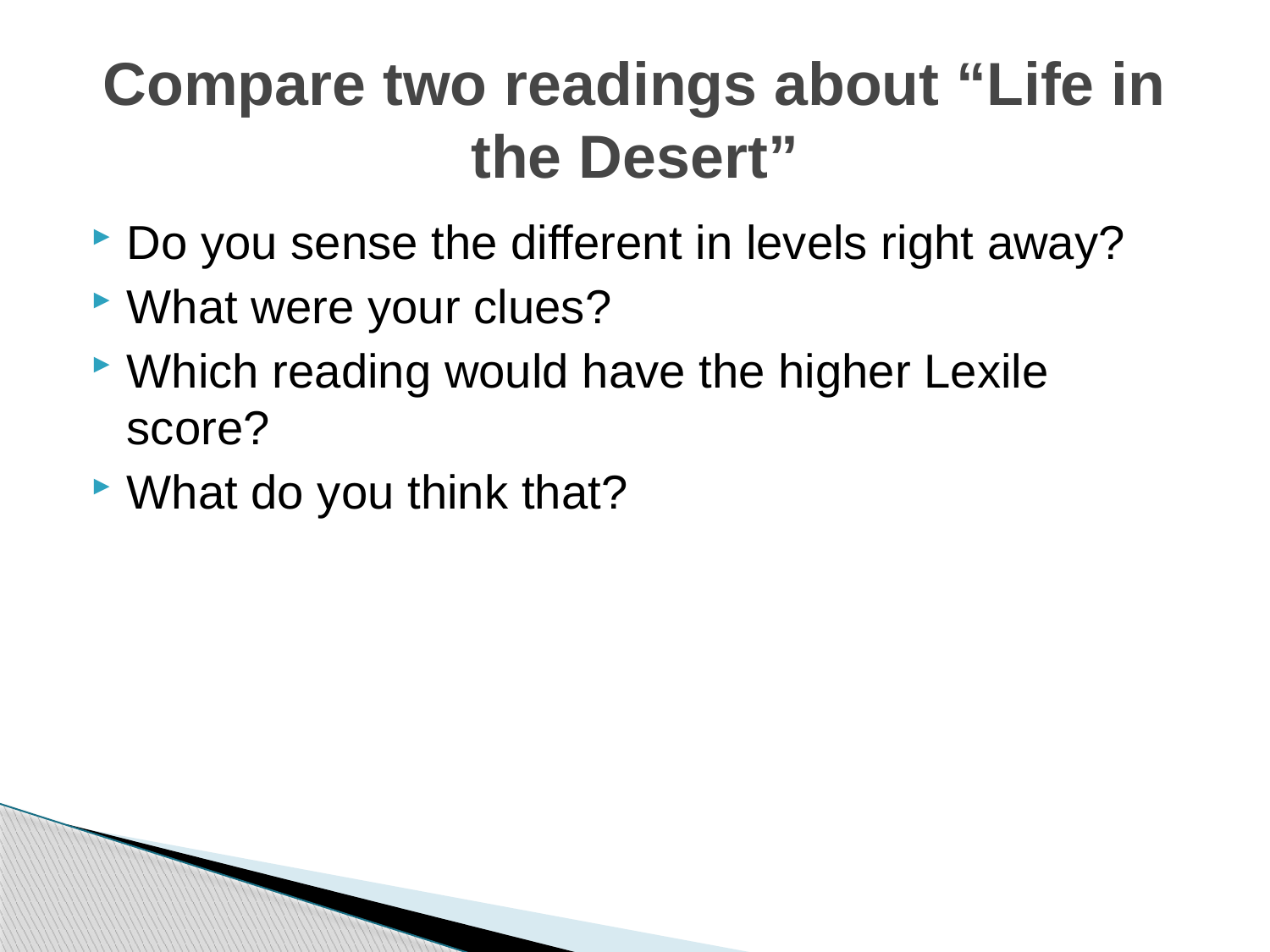

# Compare two readings about “Life in the Desert”
Do you sense the different in levels right away?
What were your clues?
Which reading would have the higher Lexile score?
What do you think that?